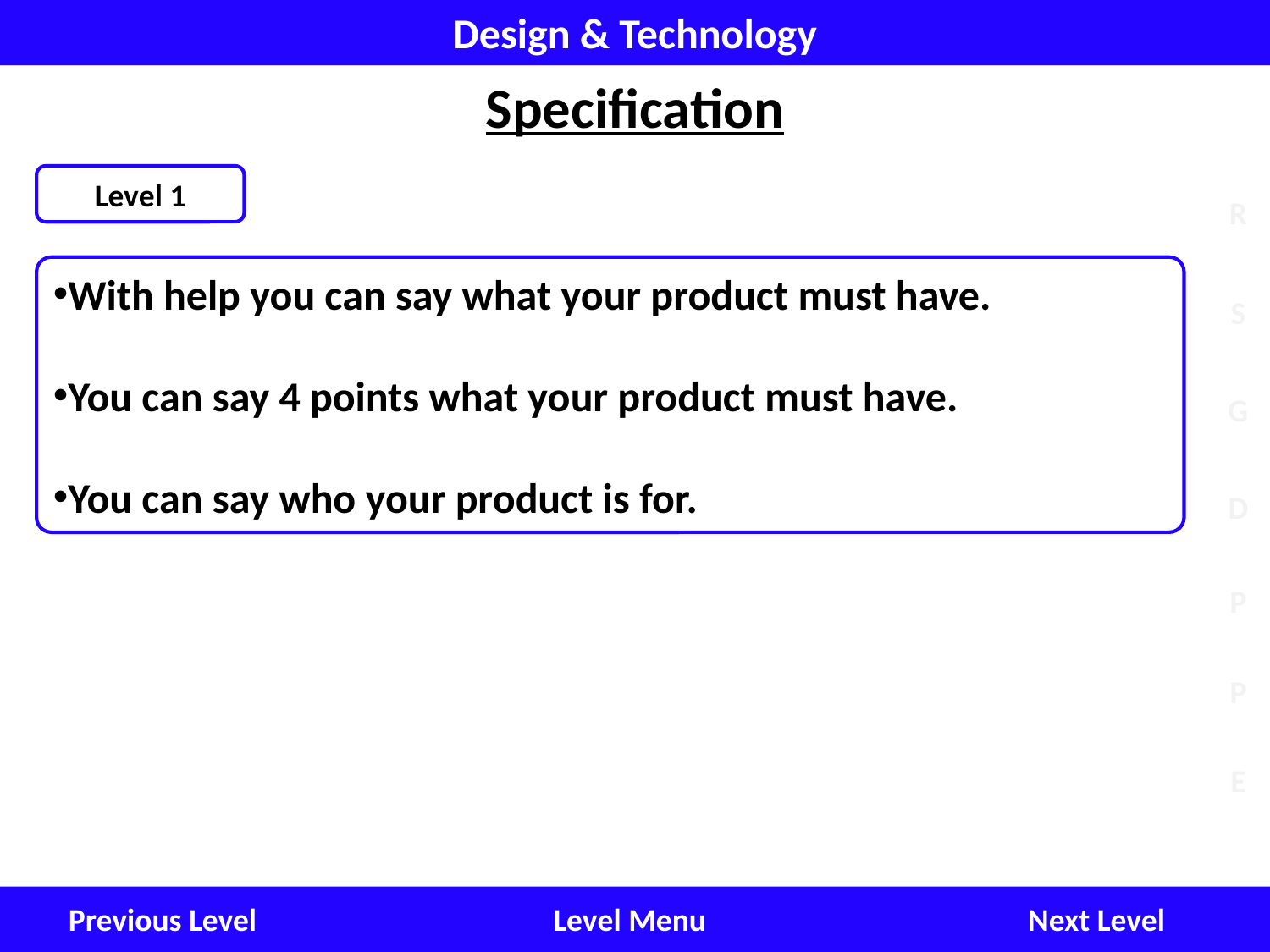

Design & Technology
Specification
Level 1
With help you can say what your product must have.

You can say 4 points what your product must have.

You can say who your product is for.

Next Level
Level Menu
Previous Level